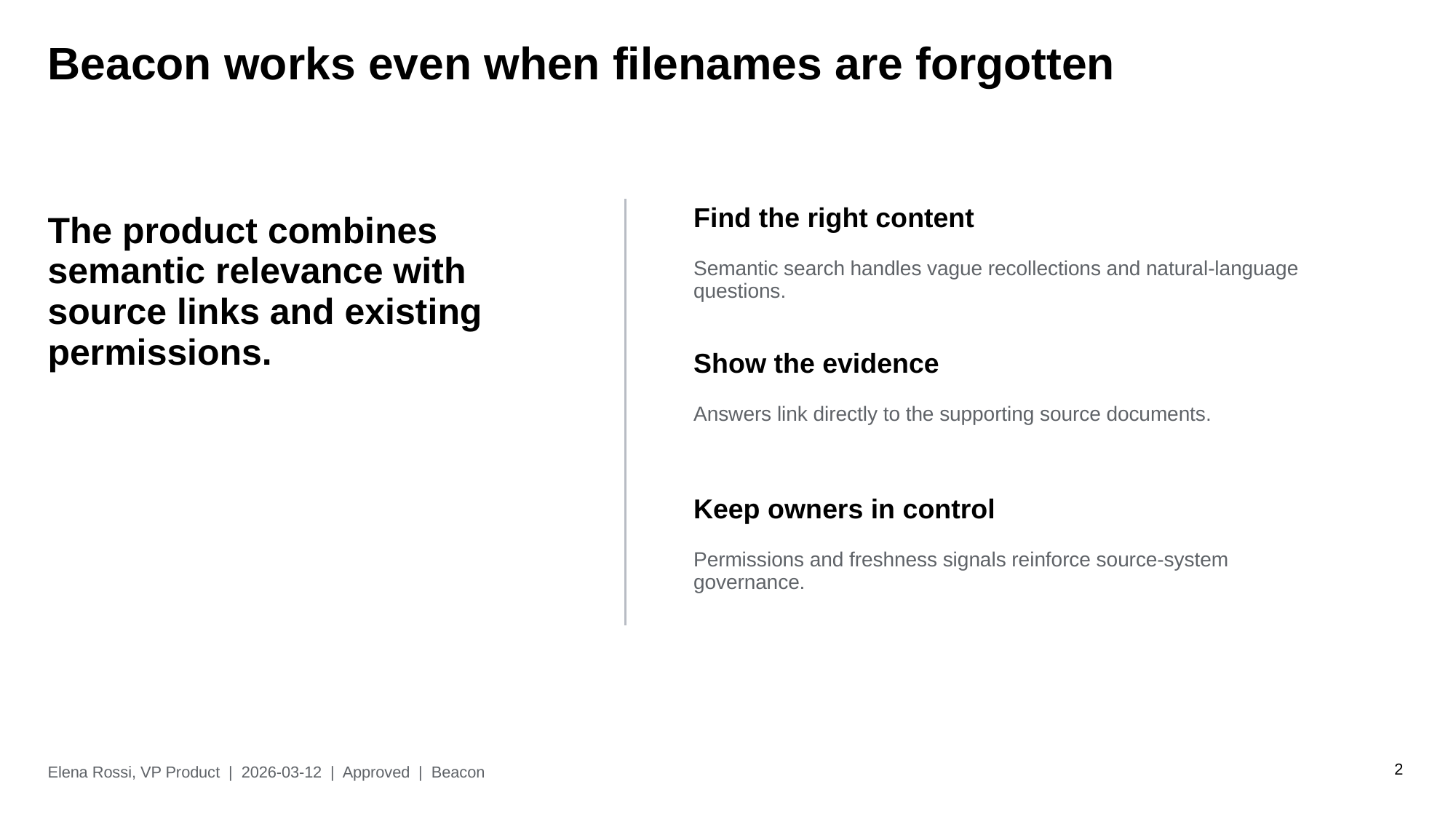

Beacon works even when filenames are forgotten
Find the right content
The product combines semantic relevance with source links and existing permissions.
Semantic search handles vague recollections and natural-language questions.
Show the evidence
Answers link directly to the supporting source documents.
Keep owners in control
Permissions and freshness signals reinforce source-system governance.
2
Elena Rossi, VP Product  |  2026-03-12  |  Approved  |  Beacon